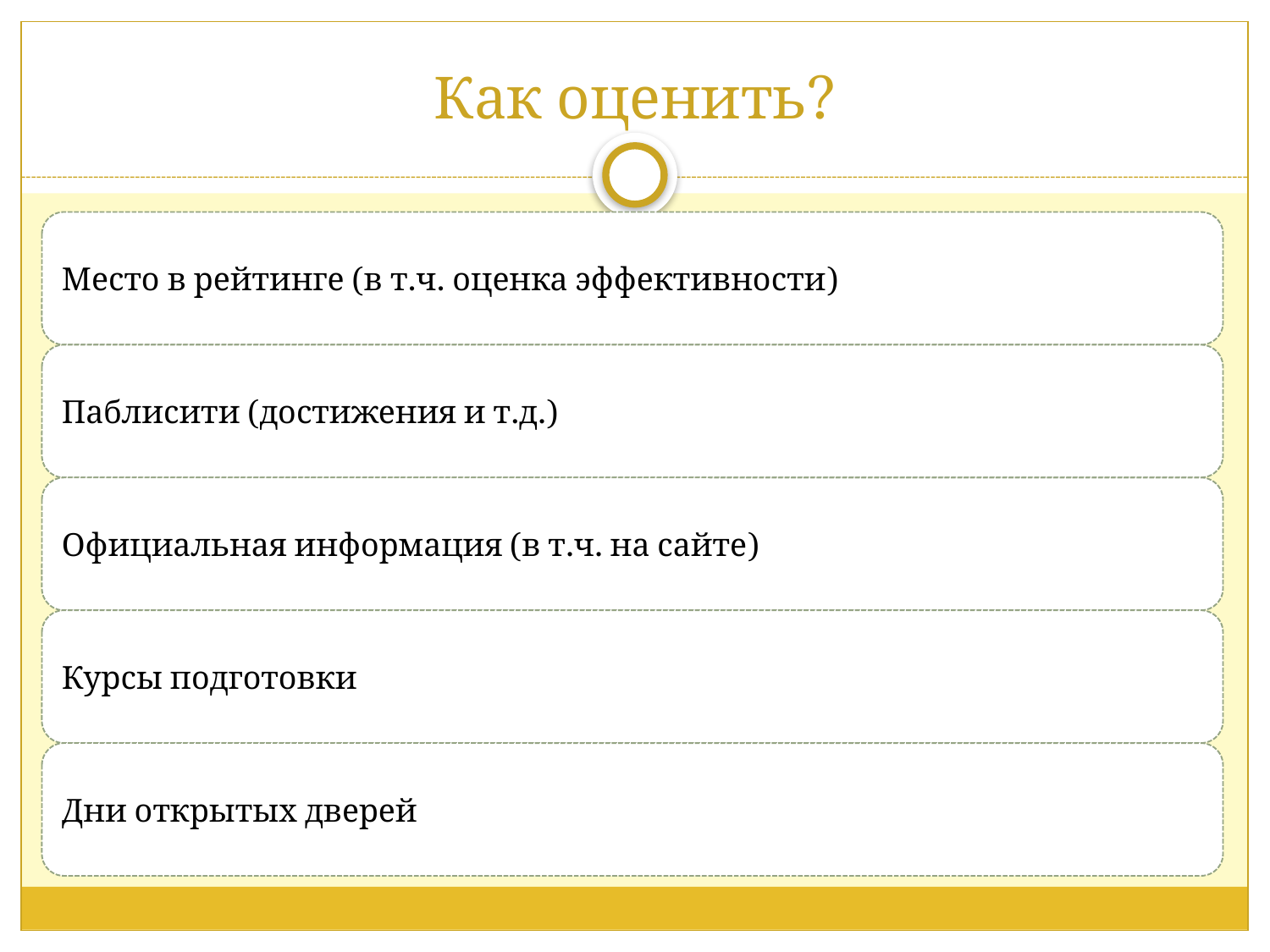

# Как оценить?
Место в рейтинге (в т.ч. оценка эффективности)
Паблисити (достижения и т.д.)
Официальная информация (в т.ч. на сайте)
Дни открытых дверей
Курсы подготовки